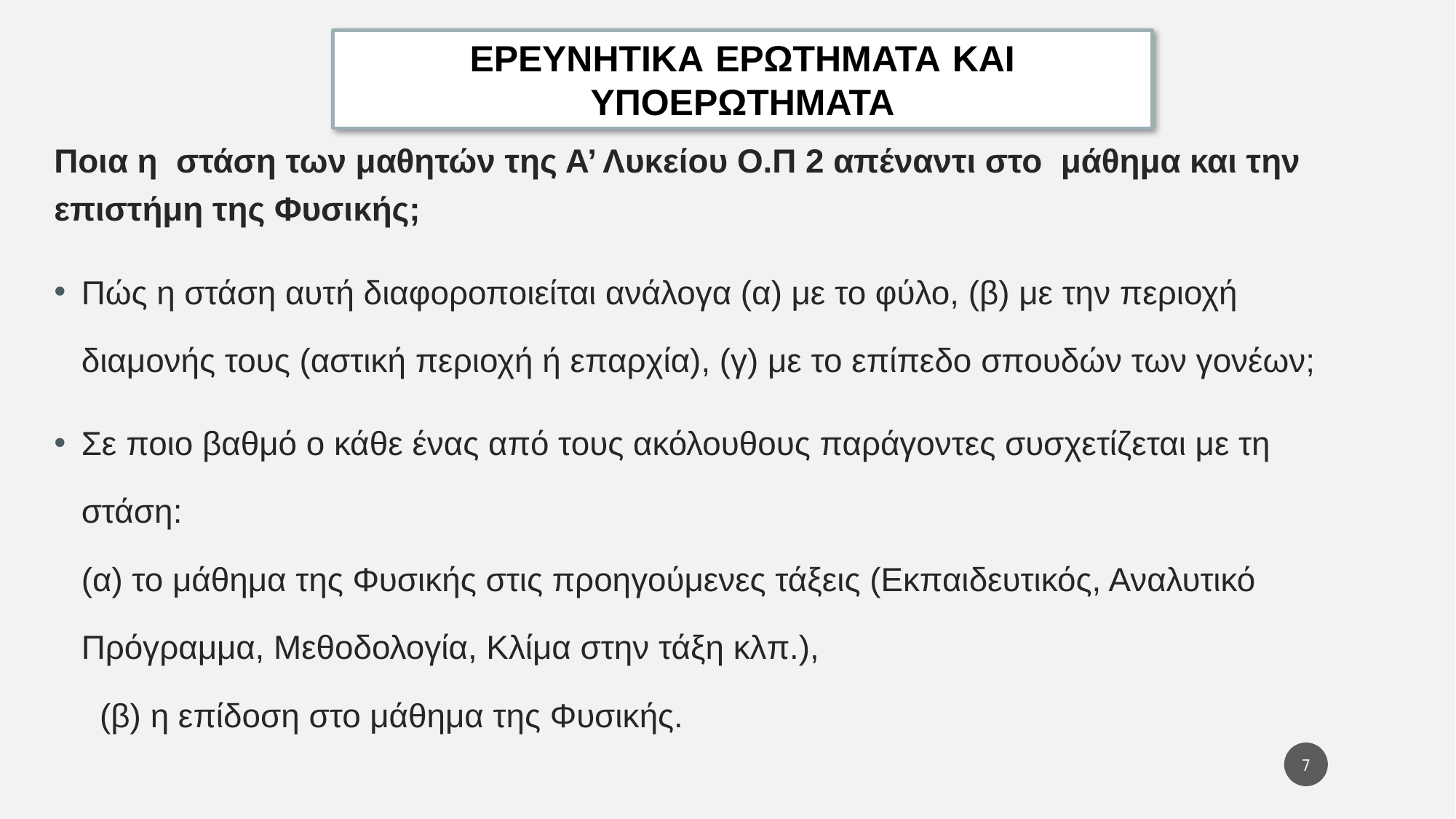

ΕΡΕΥΝΗΤΙΚΑ ΕΡΩΤΗΜΑΤΑ ΚΑΙ ΥΠΟΕΡΩΤΗΜΑΤΑ
Ποια η  στάση των μαθητών της Α’ Λυκείου Ο.Π 2 απέναντι στο  μάθημα και την επιστήμη της Φυσικής;
Πώς η στάση αυτή διαφοροποιείται ανάλογα (α) με το φύλο, (β) με την περιοχή διαμονής τους (αστική περιοχή ή επαρχία), (γ) με το επίπεδο σπουδών των γονέων;
Σε ποιο βαθμό ο κάθε ένας από τους ακόλουθους παράγοντες συσχετίζεται με τη στάση:                                                                                                                                 (α) το μάθημα της Φυσικής στις προηγούμενες τάξεις (Εκπαιδευτικός, Αναλυτικό Πρόγραμμα, Μεθοδολογία, Κλίμα στην τάξη κλπ.),                                                               (β) η επίδοση στο μάθημα της Φυσικής.
7